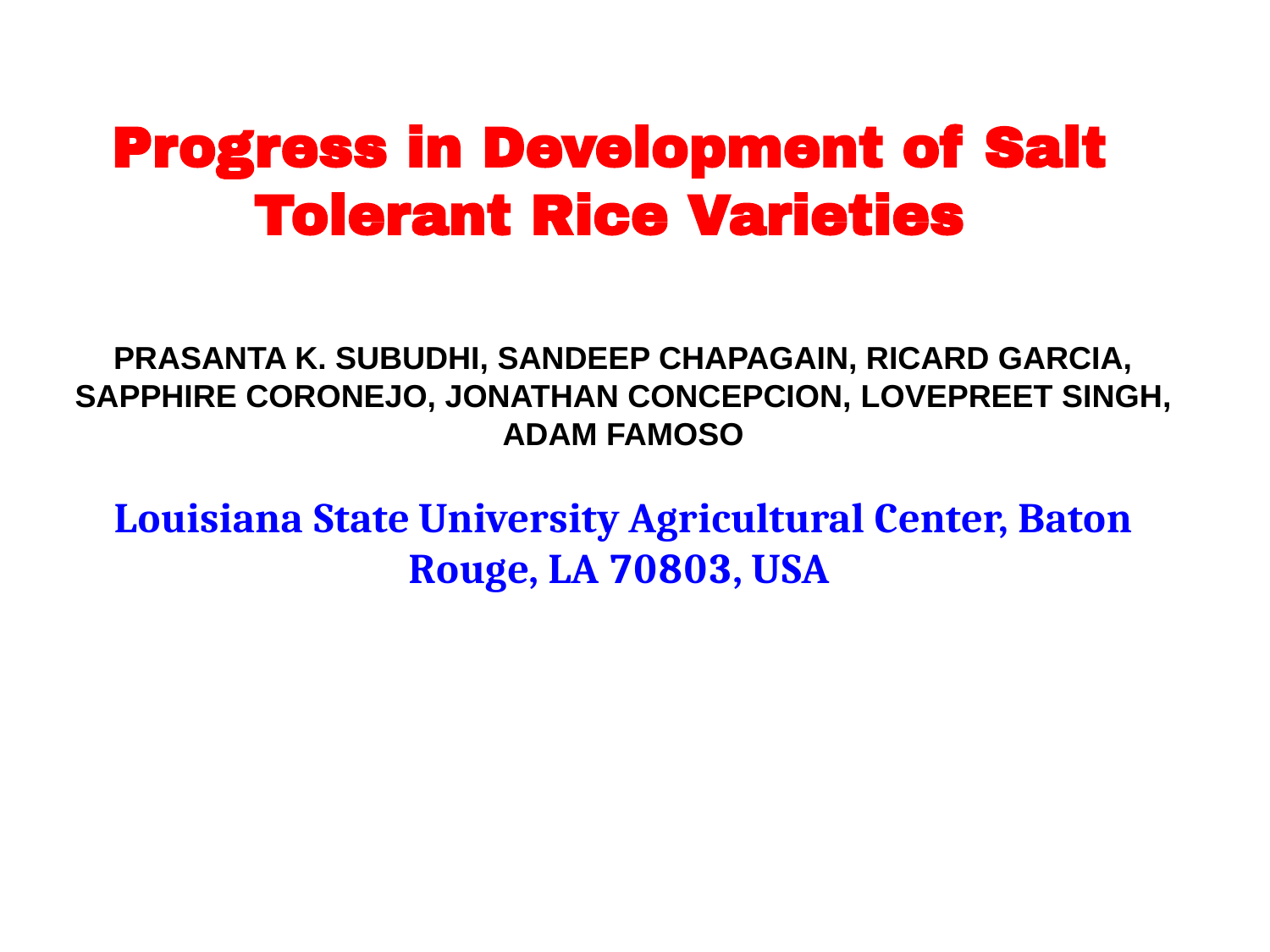

Progress in Development of Salt Tolerant Rice Varieties
PRASANTA K. SUBUDHI, SANDEEP CHAPAGAIN, RICARD GARCIA, SAPPHIRE CORONEJO, JONATHAN CONCEPCION, Lovepreet Singh, ADAM FAMOSO

Louisiana State University Agricultural Center, Baton Rouge, LA 70803, USA